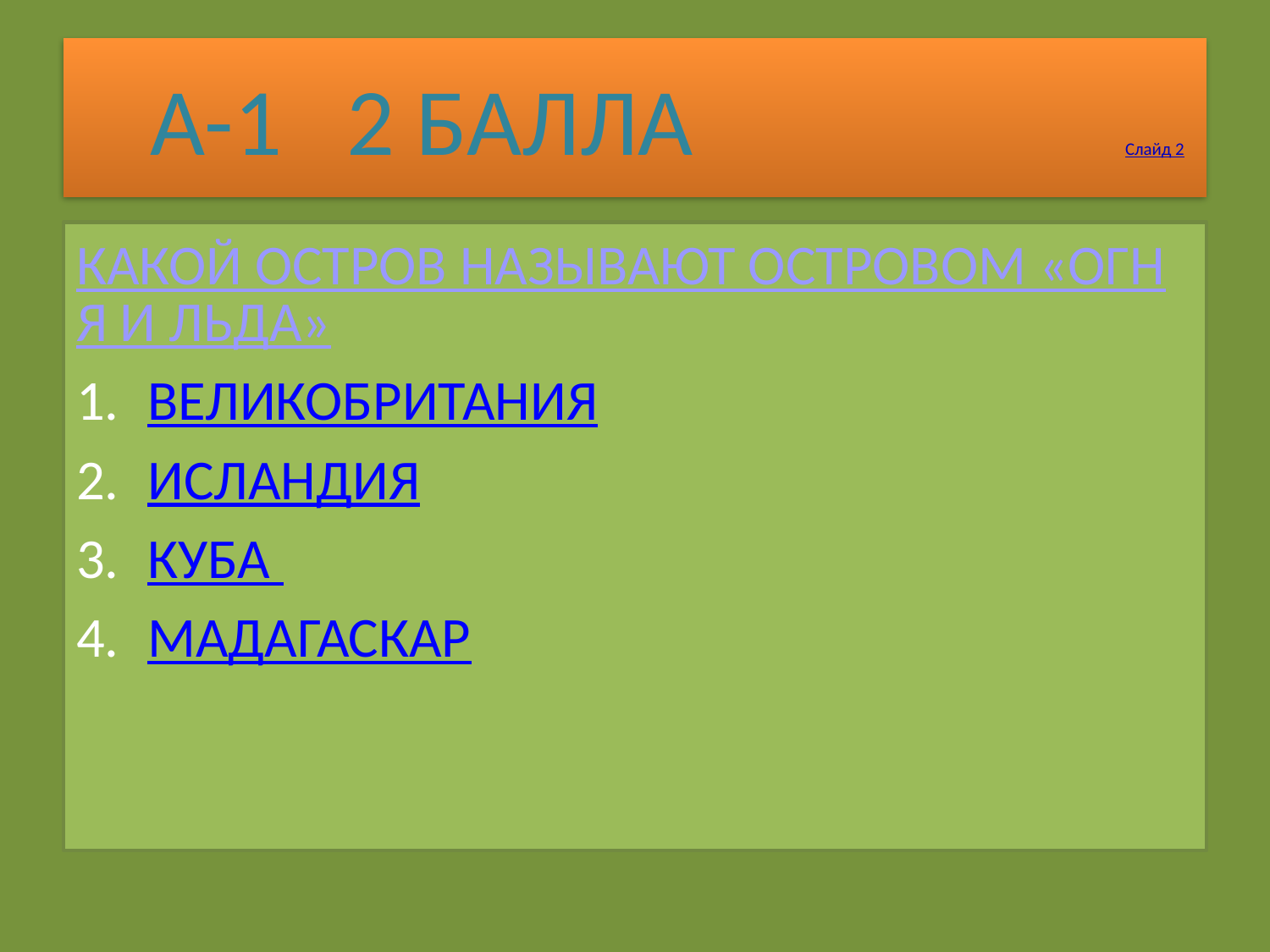

# А-1   2 БАЛЛА                    Слайд 2
КАКОЙ ОСТРОВ НАЗЫВАЮТ ОСТРОВОМ «ОГНЯ И ЛЬДА»
ВЕЛИКОБРИТАНИЯ
ИСЛАНДИЯ
КУБА
МАДАГАСКАР